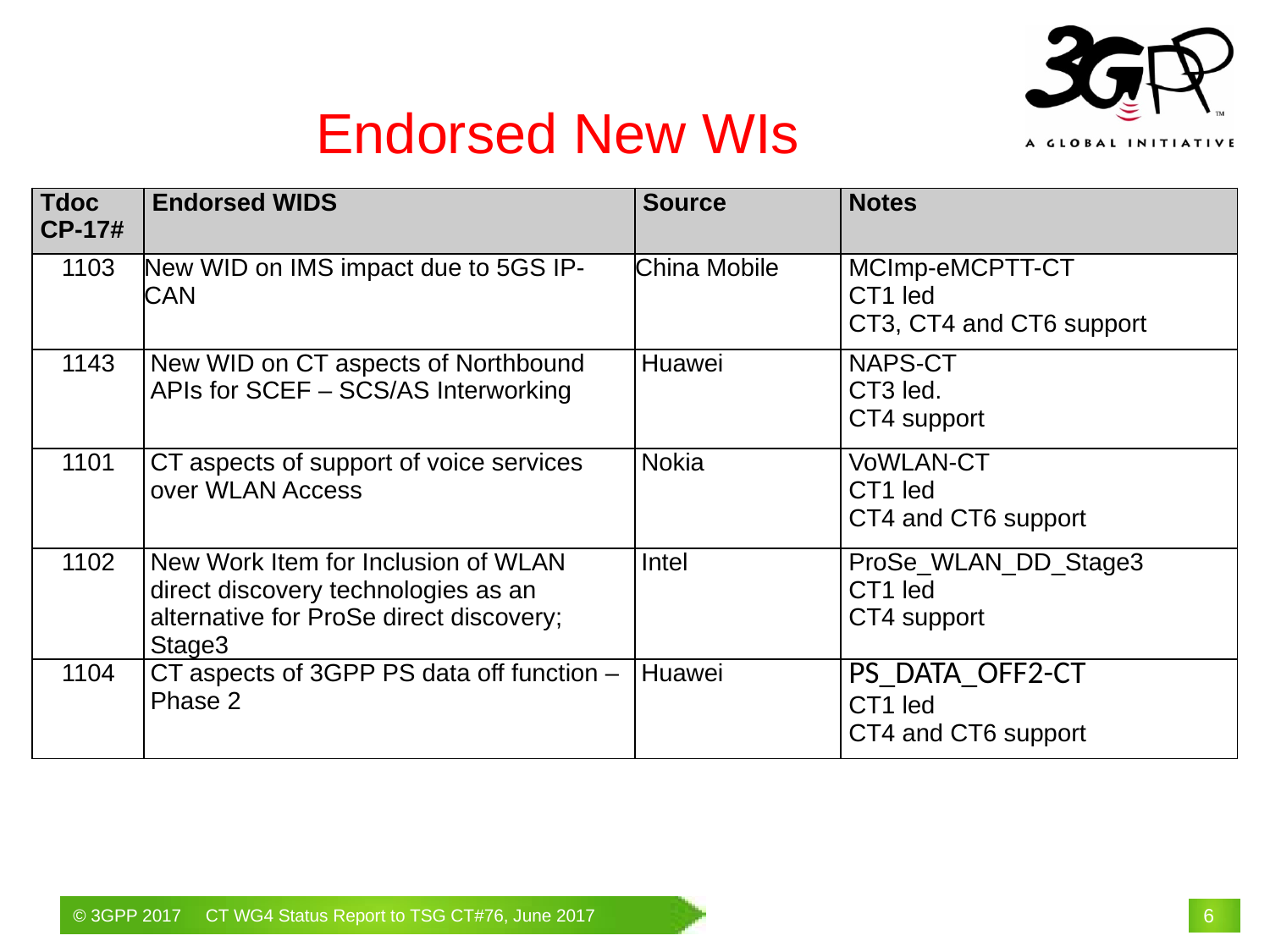

# Endorsed New WIs
| Tdoc CP-17# | Endorsed WIDS | Source | Notes |
| --- | --- | --- | --- |
| 1103 | New WID on IMS impact due to 5GS IP-CAN | China Mobile | MCImp-eMCPTT-CT CT1 led CT3, CT4 and CT6 support |
| 1143 | New WID on CT aspects of Northbound APIs for SCEF – SCS/AS Interworking | Huawei | NAPS-CT CT3 led. CT4 support |
| 1101 | CT aspects of support of voice services over WLAN Access | Nokia | VoWLAN-CT CT1 led CT4 and CT6 support |
| 1102 | New Work Item for Inclusion of WLAN direct discovery technologies as an alternative for ProSe direct discovery; Stage3 | Intel | ProSe\_WLAN\_DD\_Stage3 CT1 led CT4 support |
| 1104 | CT aspects of 3GPP PS data off function – Phase 2 | Huawei | PS\_DATA\_OFF2-CT CT1 led CT4 and CT6 support |